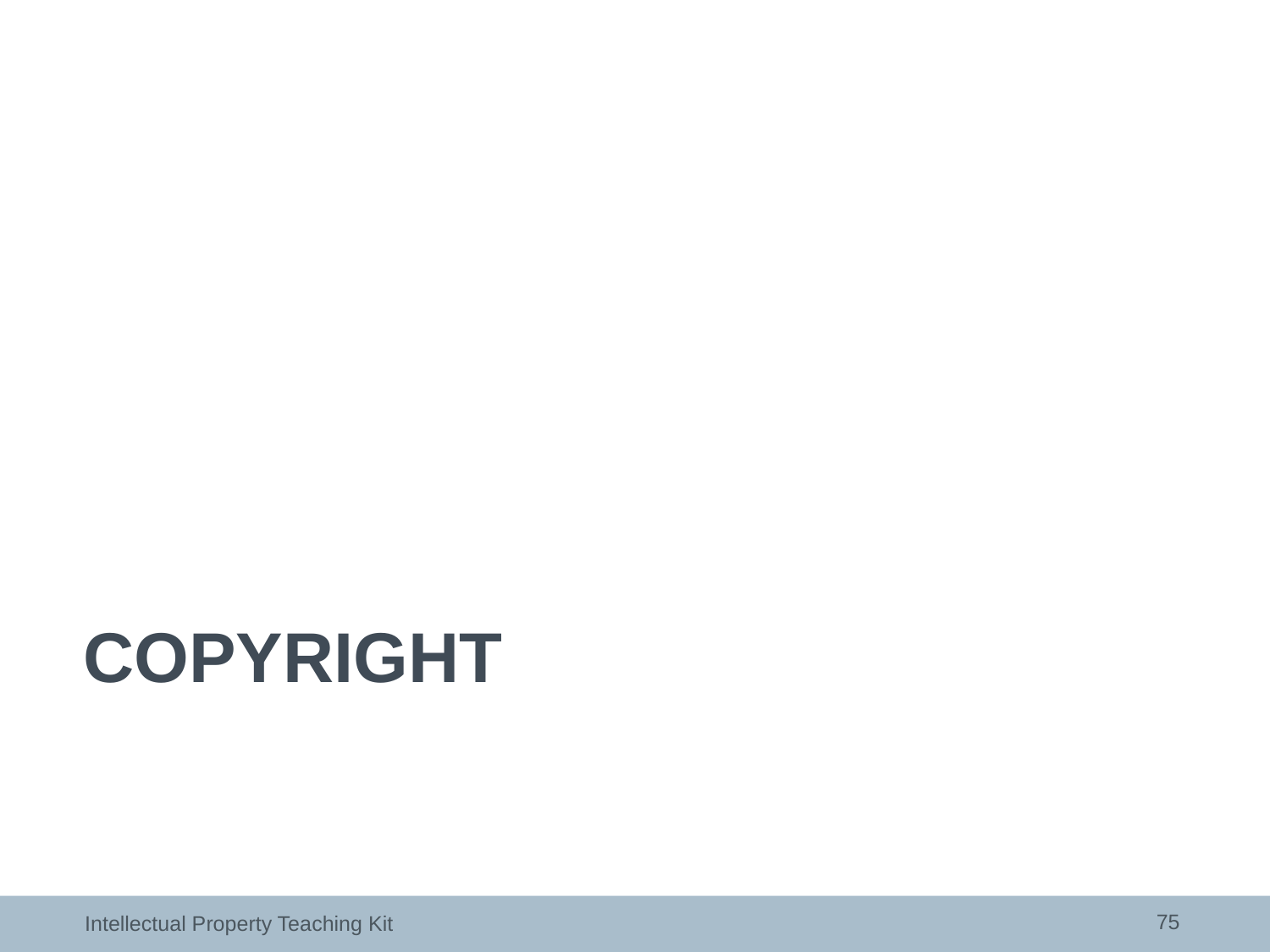

# Copyright
75
Intellectual Property Teaching Kit